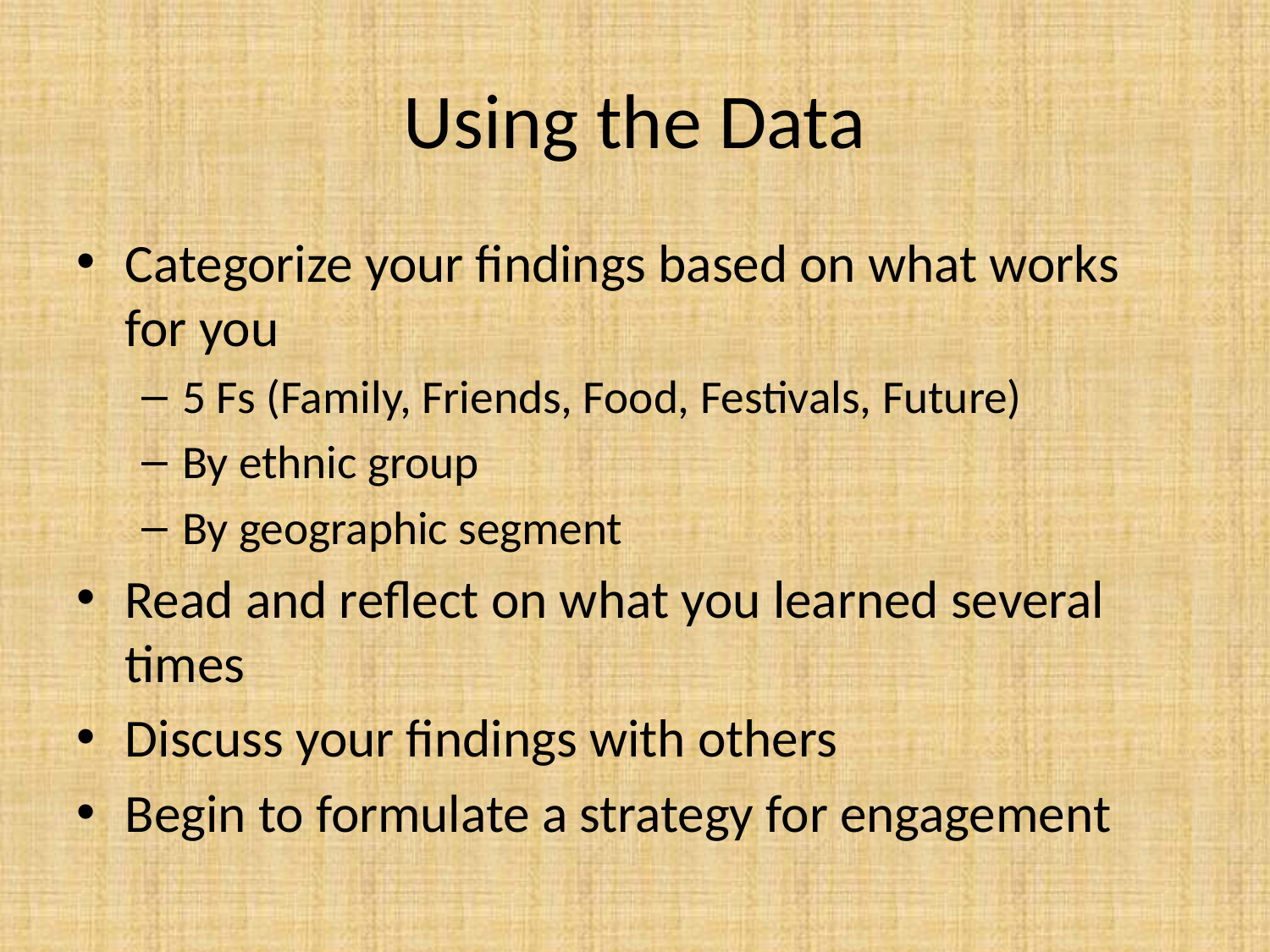

# Using the Data
Categorize your findings based on what works for you
5 Fs (Family, Friends, Food, Festivals, Future)
By ethnic group
By geographic segment
Read and reflect on what you learned several times
Discuss your findings with others
Begin to formulate a strategy for engagement